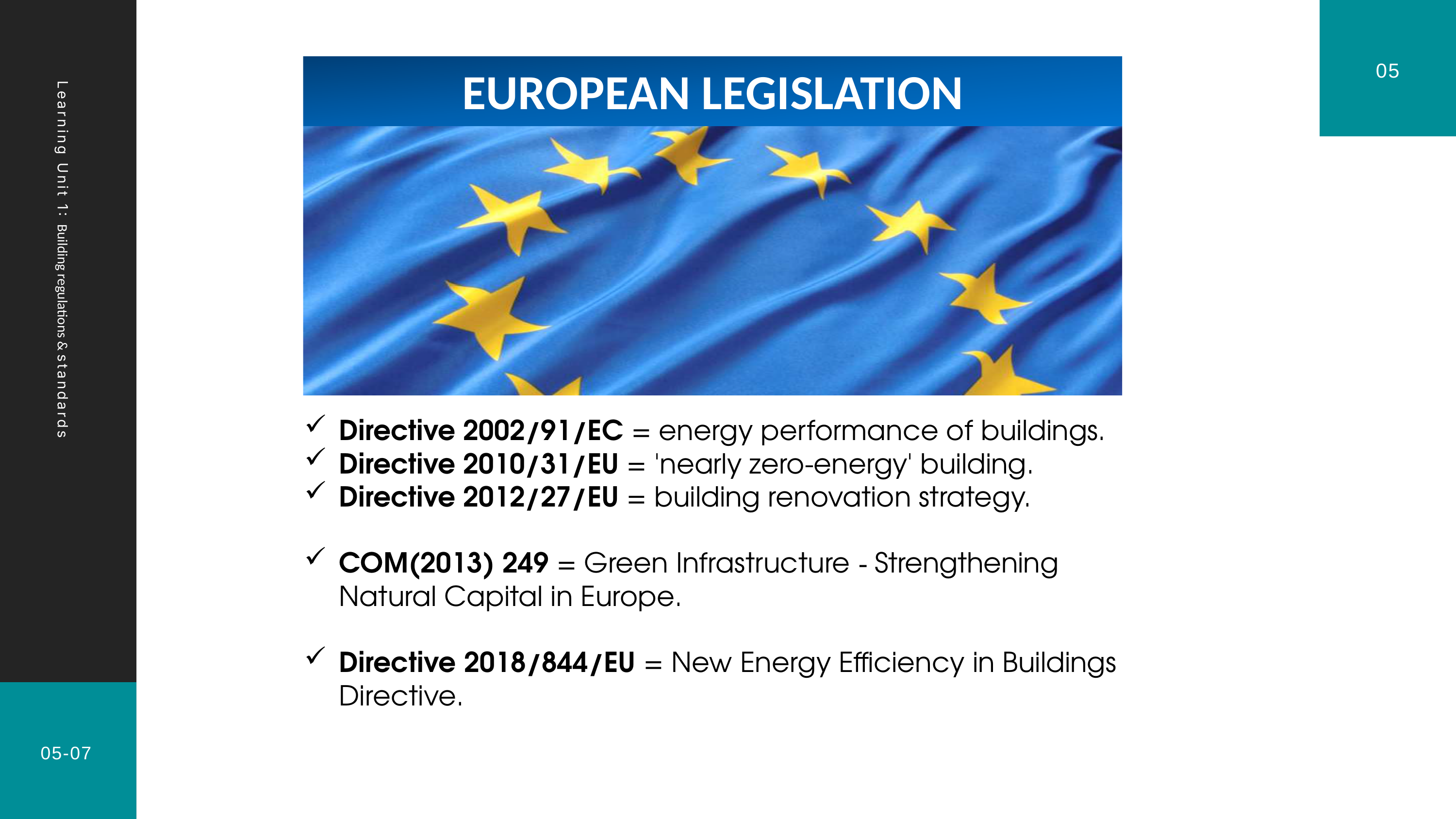

05
EUROPEAN LEGISLATION

Learning Unit 1: Building regulations & standards
Directive 2002/91/EC = energy performance of buildings.
Directive 2010/31/EU = 'nearly zero-energy' building.
Directive 2012/27/EU = building renovation strategy.

COM(2013) 249 = Green Infrastructure - Strengthening Natural Capital in Europe.

Directive 2018/844/EU = New Energy Efficiency in Buildings Directive.

05-07